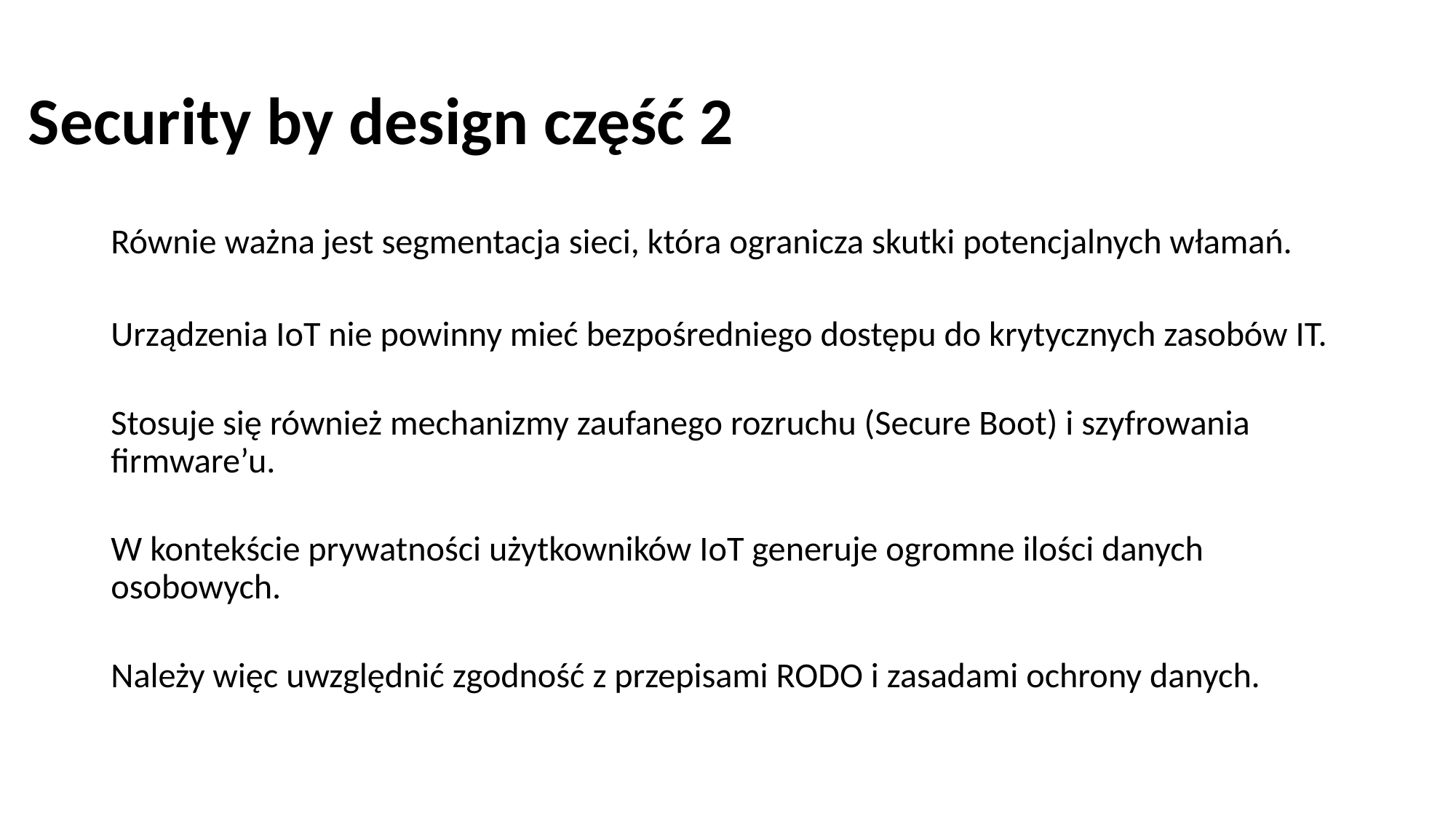

# Security by design część 2
Równie ważna jest segmentacja sieci, która ogranicza skutki potencjalnych włamań.
Urządzenia IoT nie powinny mieć bezpośredniego dostępu do krytycznych zasobów IT.
Stosuje się również mechanizmy zaufanego rozruchu (Secure Boot) i szyfrowania firmware’u.
W kontekście prywatności użytkowników IoT generuje ogromne ilości danych osobowych.
Należy więc uwzględnić zgodność z przepisami RODO i zasadami ochrony danych.